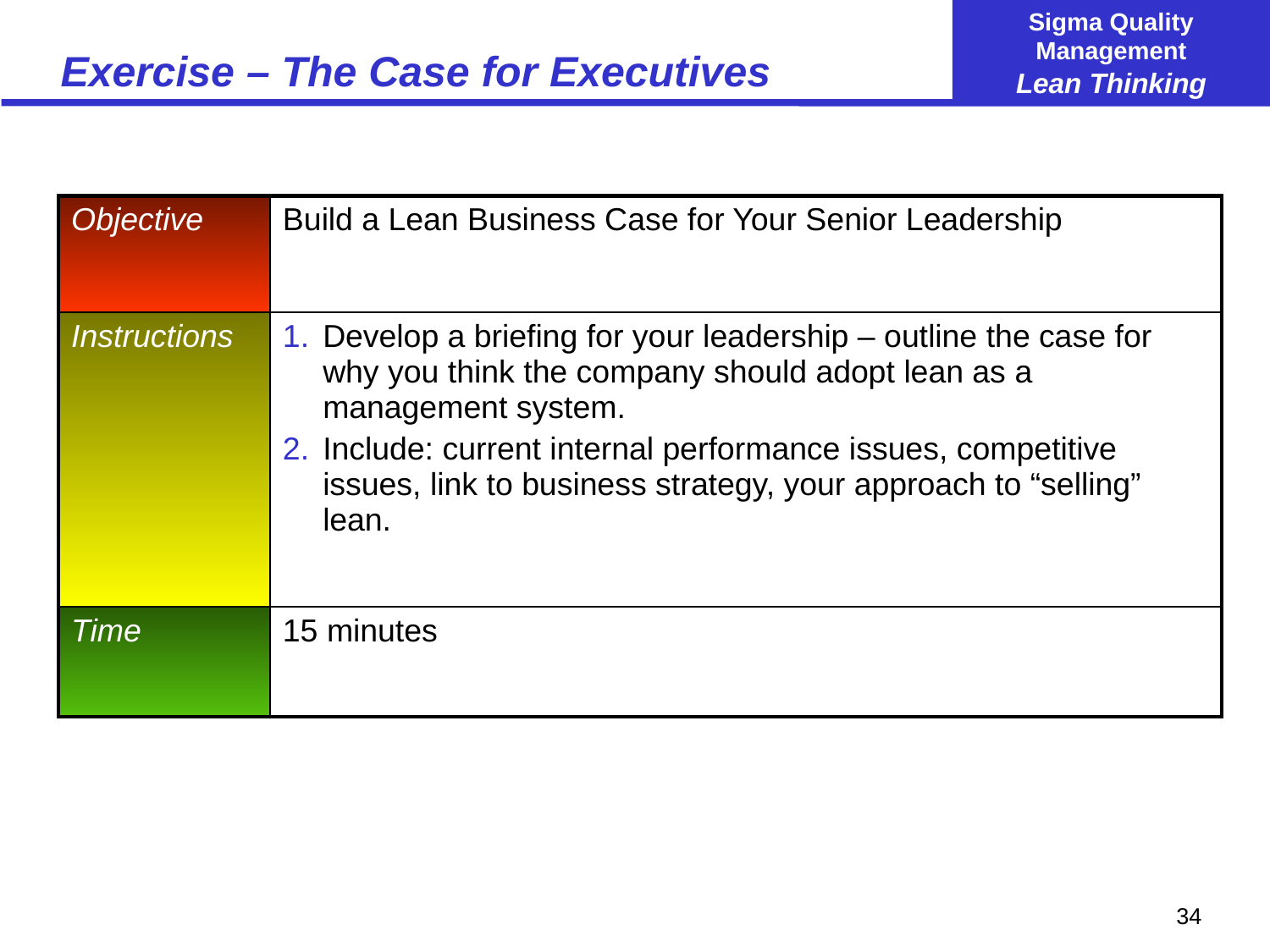

# Exercise – The Case for Executives
| Objective | Build a Lean Business Case for Your Senior Leadership |
| --- | --- |
| Instructions | Develop a briefing for your leadership – outline the case for why you think the company should adopt lean as a management system. Include: current internal performance issues, competitive issues, link to business strategy, your approach to “selling” lean. |
| Time | 15 minutes |